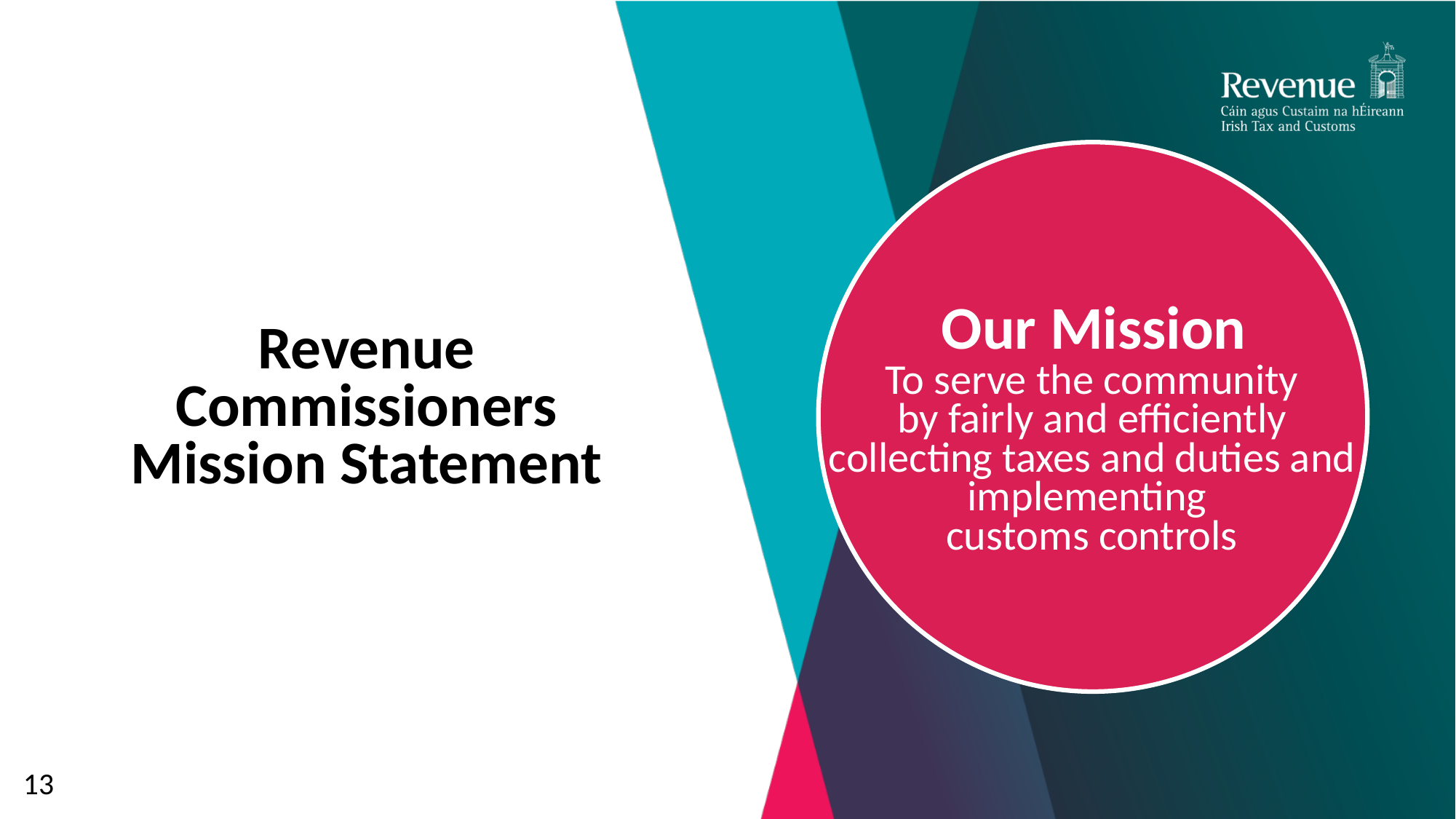

Our Mission
# Revenue Commissioners Mission Statement
To serve the community
by fairly and efficiently collecting taxes and duties and implementing
customs controls
13